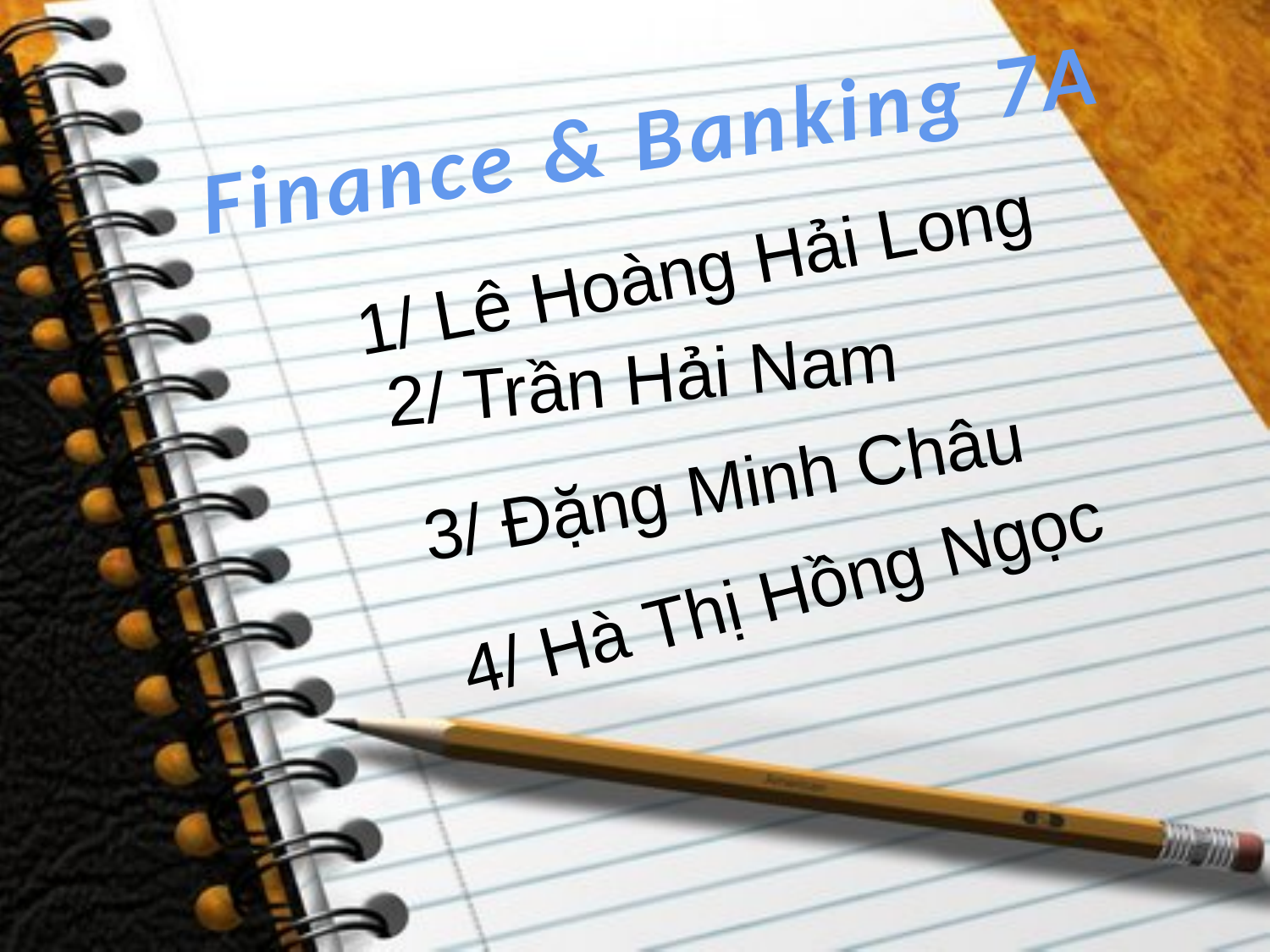

Finance & Banking 7A

1/ Lê Hoàng Hải Long
2/ Trần Hải Nam
3/ Đặng Minh Châu

4/ Hà Thị Hồng Ngọc